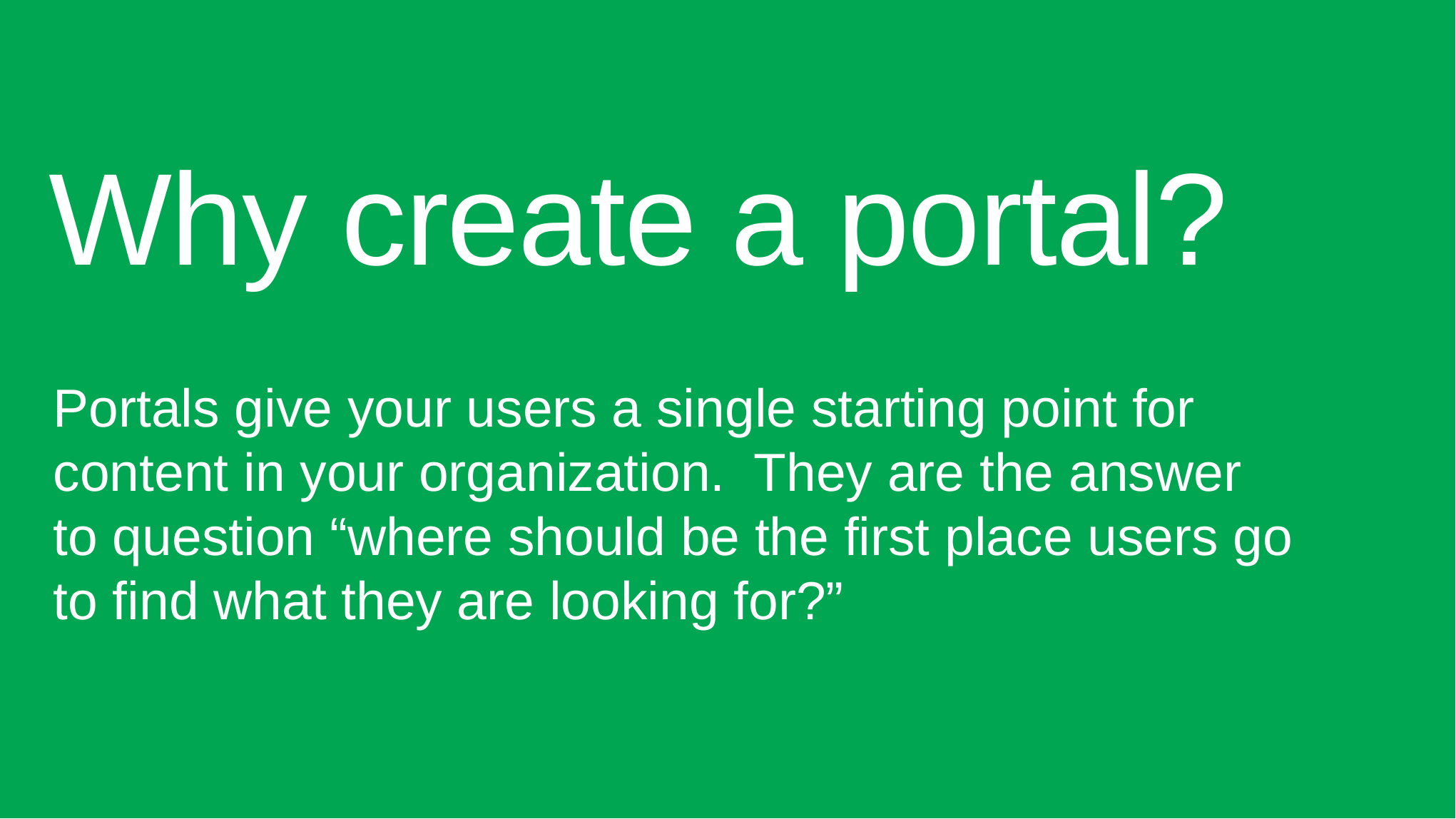

# Why create a portal?
Portals give your users a single starting point for content in your organization.  They are the answer to question “where should be the first place users go to find what they are looking for?”